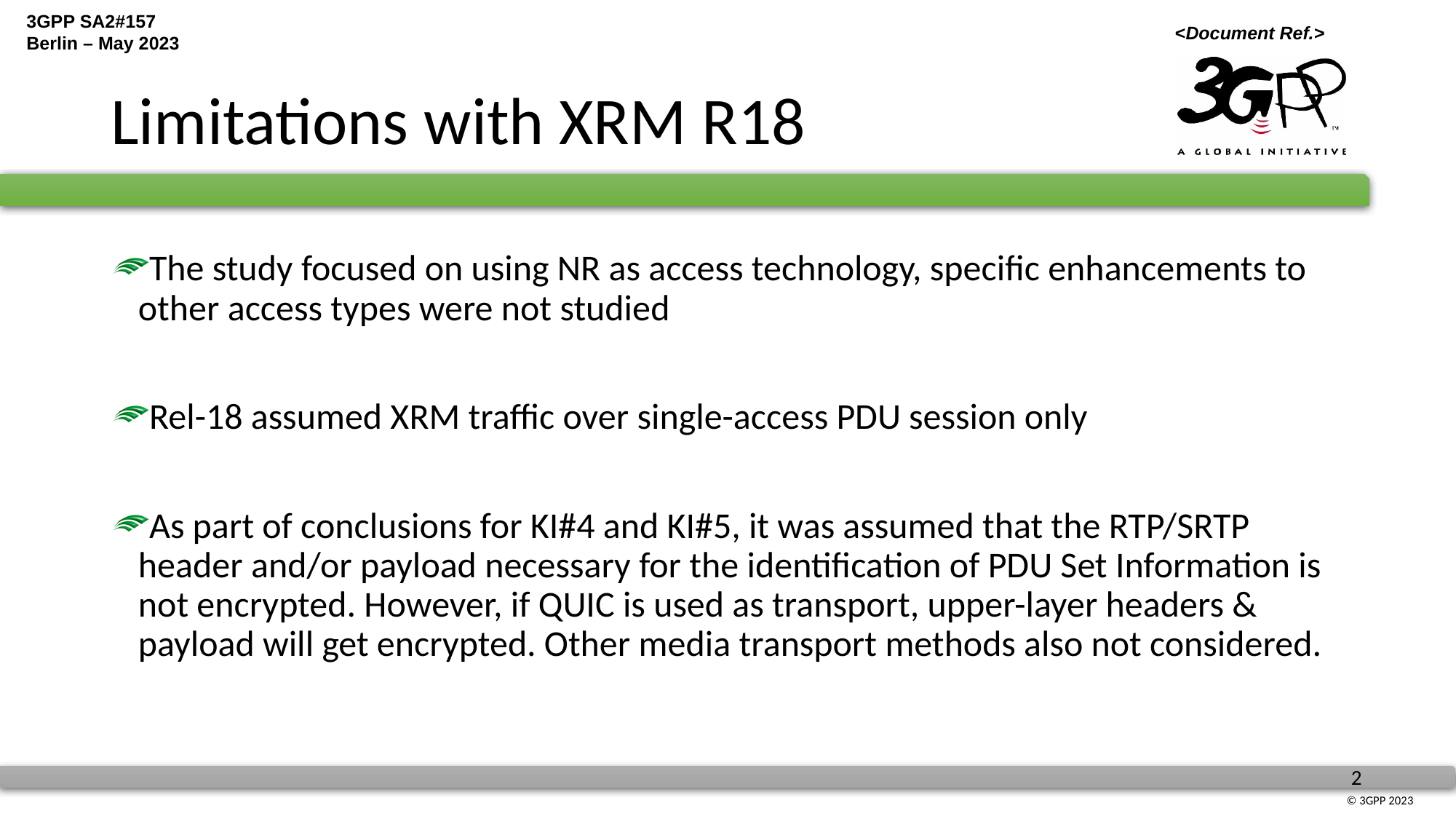

# Limitations with XRM R18
The study focused on using NR as access technology, specific enhancements to other access types were not studied

Rel-18 assumed XRM traffic over single-access PDU session only

As part of conclusions for KI#4 and KI#5, it was assumed that the RTP/SRTP header and/or payload necessary for the identification of PDU Set Information is not encrypted. However, if QUIC is used as transport, upper-layer headers & payload will get encrypted. Other media transport methods also not considered.